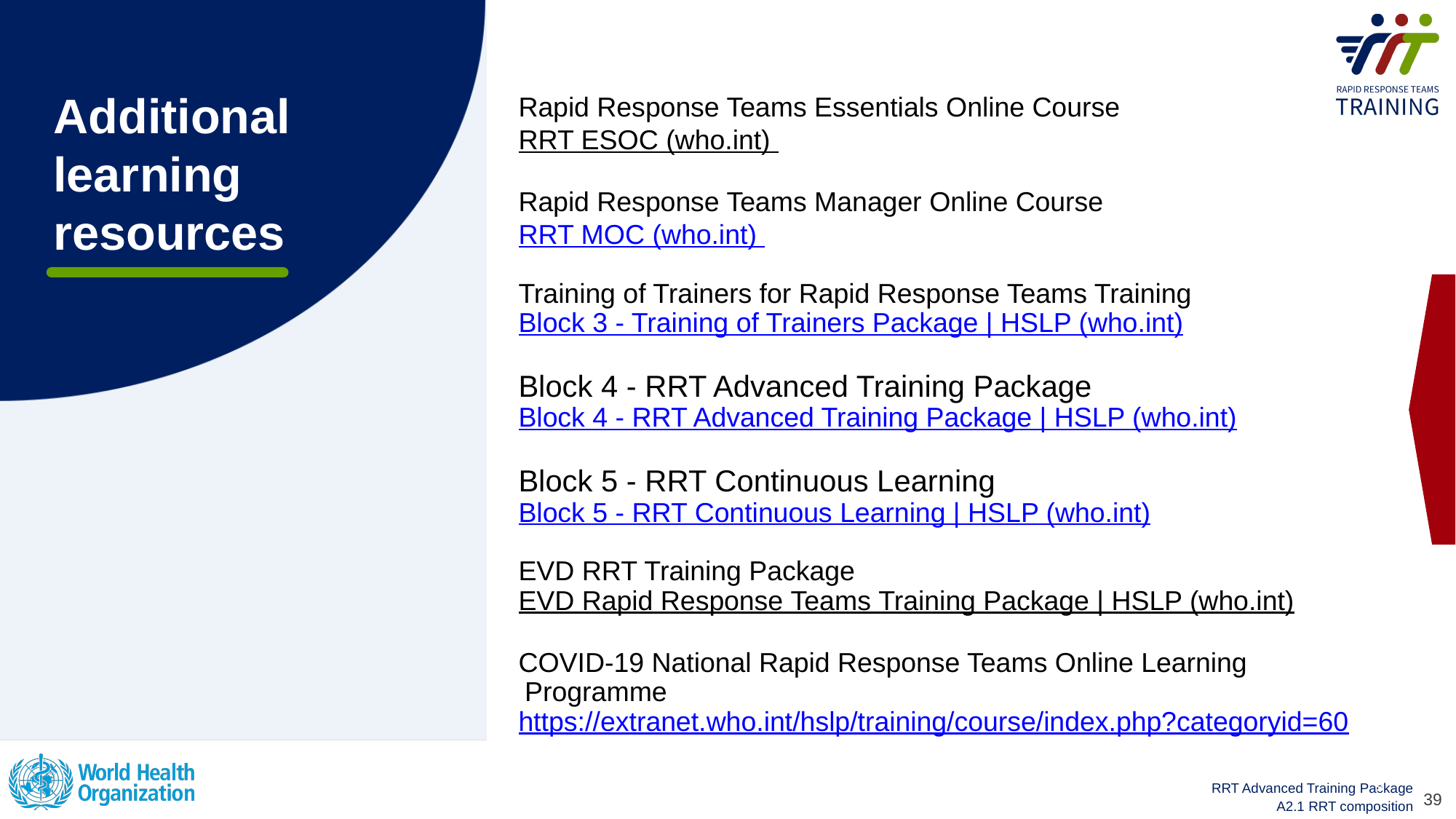

Rapid Response Teams Essentials Online Course
RRT ESOC (who.int)
Rapid Response Teams Manager Online Course
RRT MOC (who.int)

Training of Trainers for Rapid Response Teams Training
Block 3 - Training of Trainers Package | HSLP (who.int)

Block 4 - RRT Advanced Training Package
Block 4 - RRT Advanced Training Package | HSLP (who.int)

Block 5 - RRT Continuous Learning
Block 5 - RRT Continuous Learning | HSLP (who.int)

EVD RRT Training Package
EVD Rapid Response Teams Training Package | HSLP (who.int)

COVID-19 National Rapid Response Teams Online Learning Programme
https://extranet.who.int/hslp/training/course/index.php?categoryid=60
39